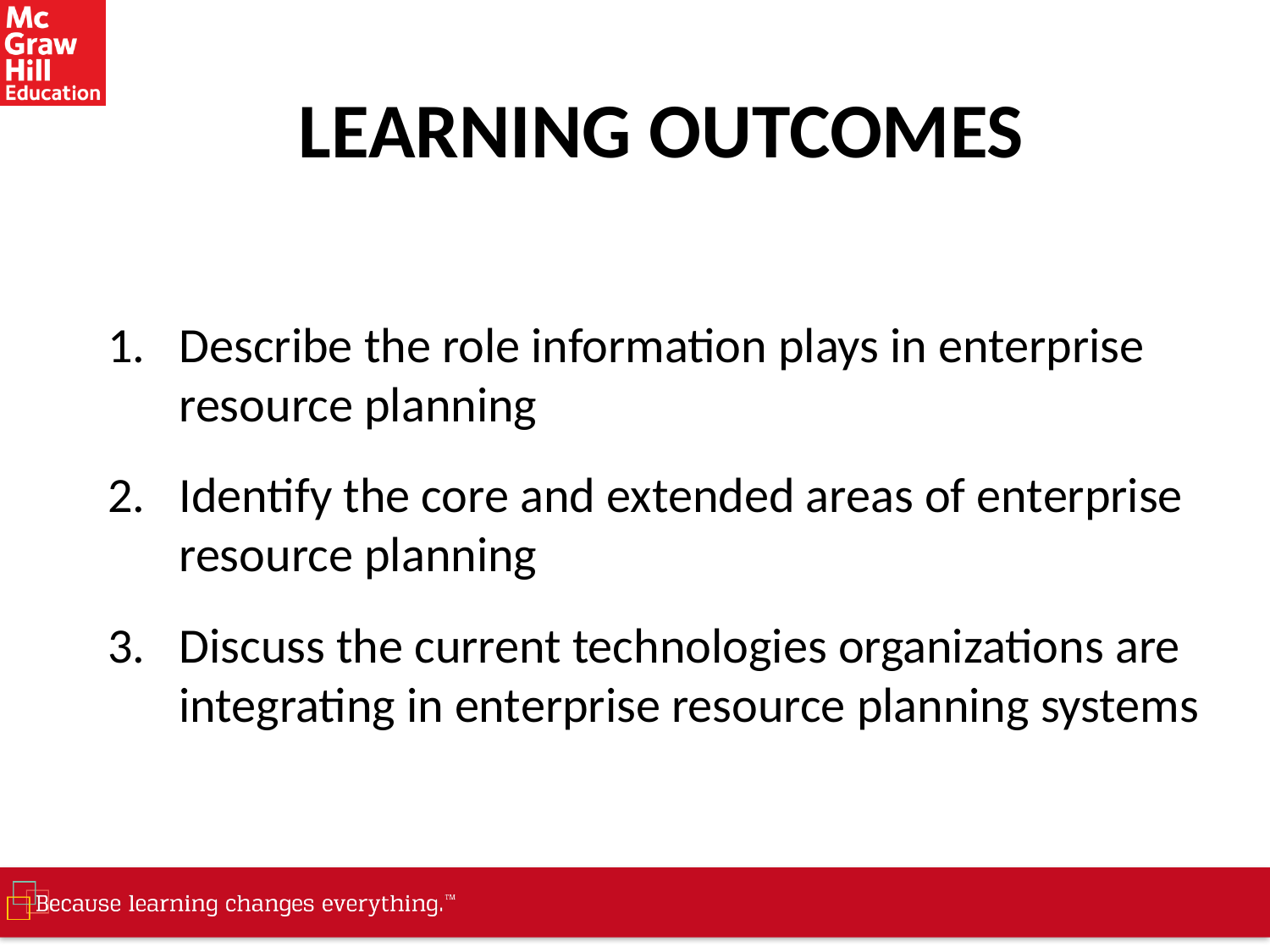

# LEARNING OUTCOMES
Describe the role information plays in enterprise resource planning
Identify the core and extended areas of enterprise resource planning
Discuss the current technologies organizations are integrating in enterprise resource planning systems